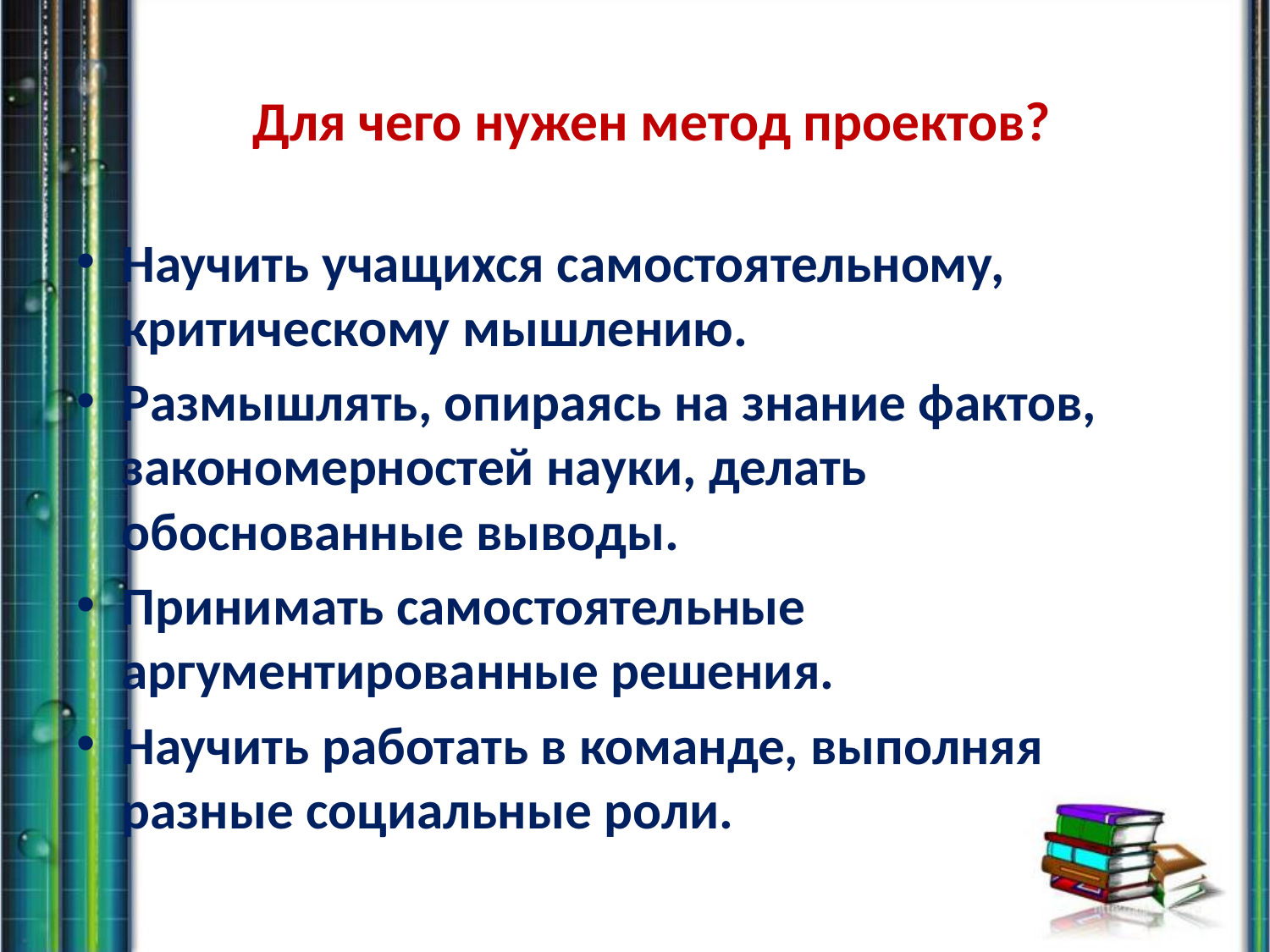

# Для чего нужен метод проектов?
Научить учащихся самостоятельному, критическому мышлению.
Размышлять, опираясь на знание фактов, закономерностей науки, делать обоснованные выводы.
Принимать самостоятельные аргументированные решения.
Научить работать в команде, выполняя разные социальные роли.